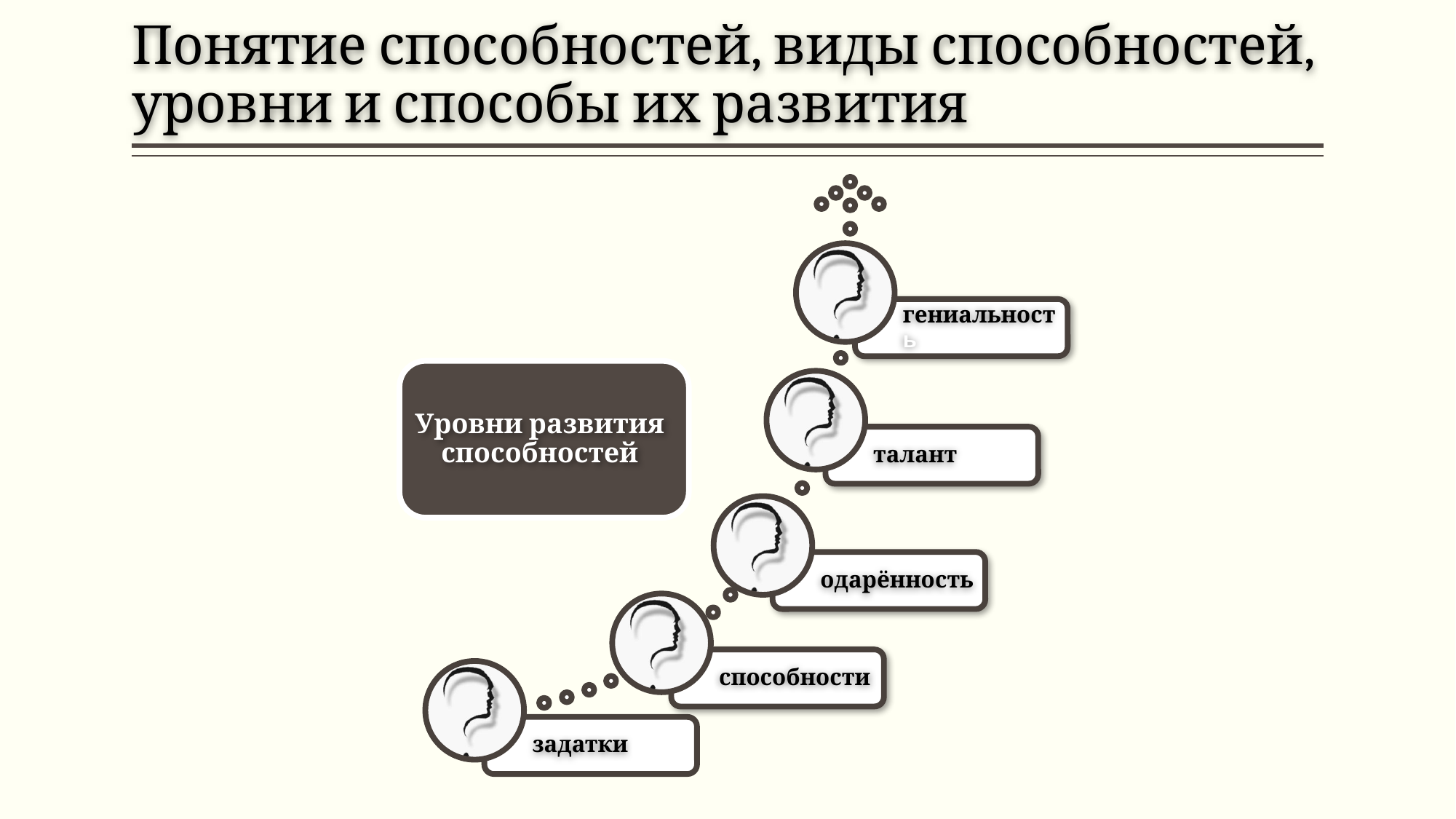

# Понятие способностей, виды способностей, уровни и способы их развития

гениальность

талант

одарённость

способности

задатки

Уровни развития способностей